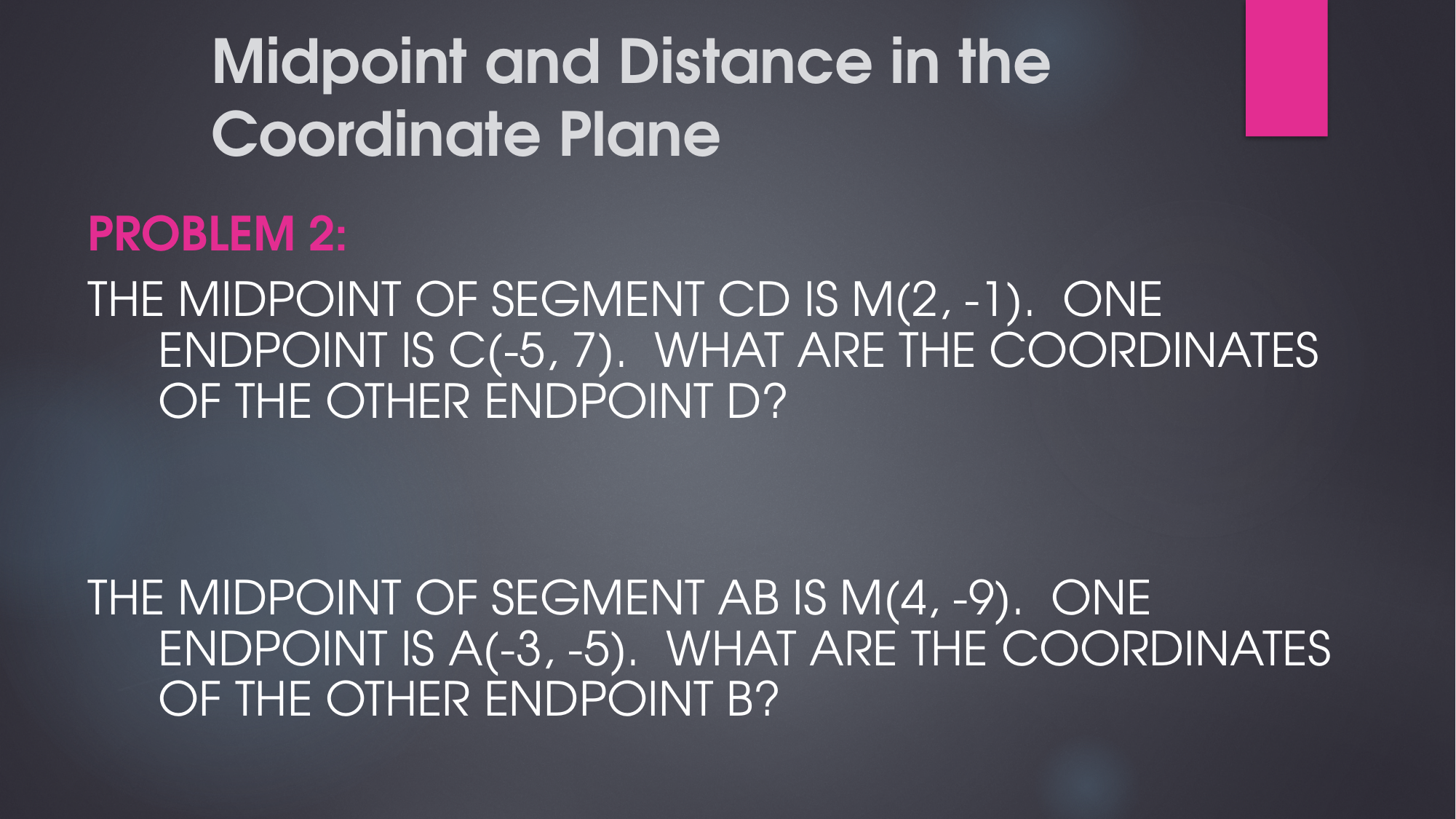

# Midpoint and Distance in the Coordinate Plane
Problem 2:
The midpoint of Segment CD is M(2, -1).  One endpoint is C(-5, 7).  What are the coordinates of the other endpoint D?

The midpoint of Segment AB is M(4, -9).  One endpoint is A(-3, -5).  What are the coordinates of the other endpoint B?